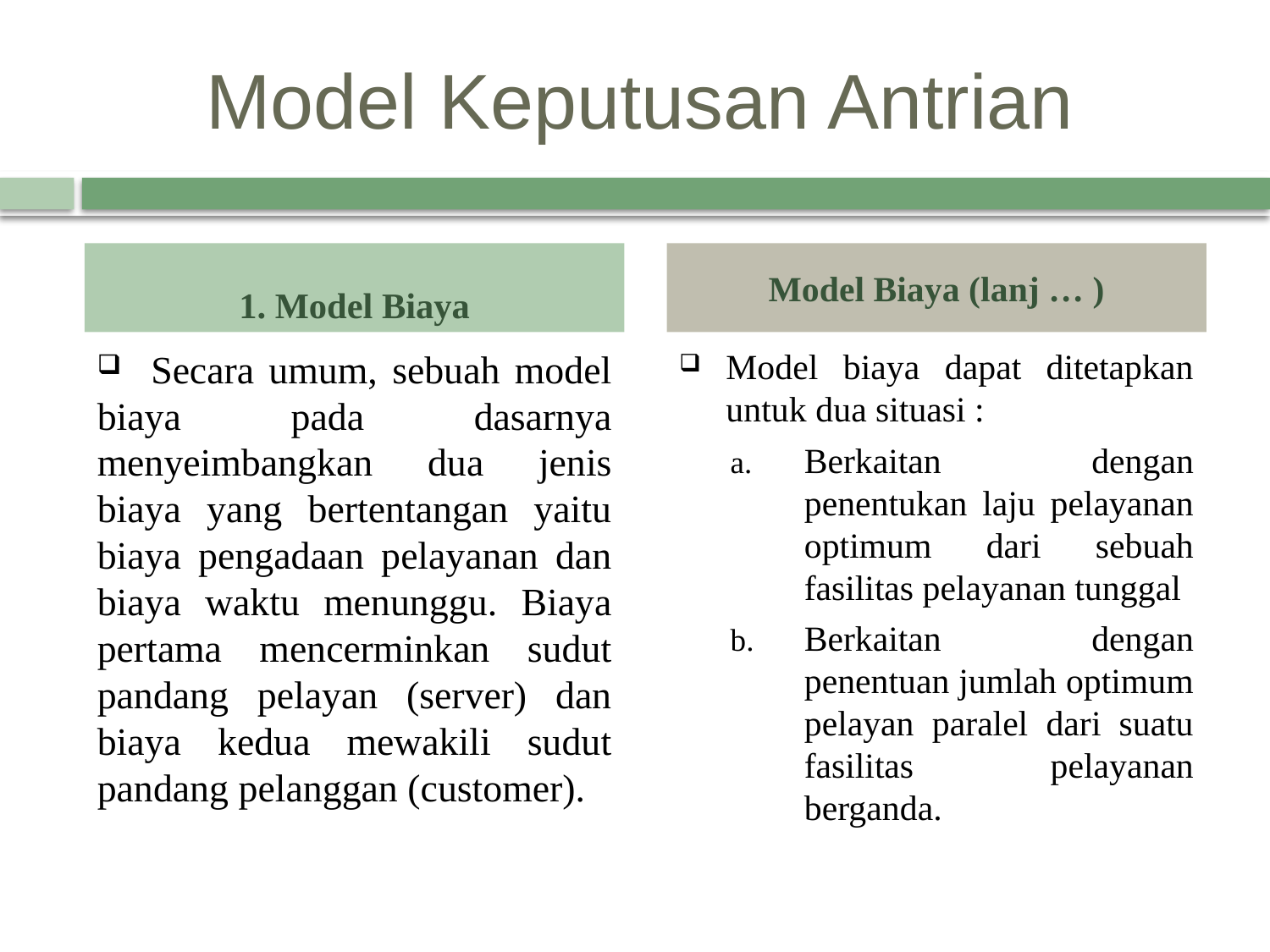

# Model Keputusan Antrian

1. Model Biaya

Model Biaya (lanj … )
  Secara umum, sebuah model biaya pada dasarnya menyeimbangkan dua jenis biaya yang bertentangan yaitu biaya pengadaan pelayanan dan biaya waktu menunggu. Biaya pertama mencerminkan sudut pandang pelayan (server) dan biaya kedua mewakili sudut pandang pelanggan (customer).

Model biaya dapat ditetapkan untuk dua situasi :
Berkaitan dengan penentukan laju pelayanan optimum dari sebuah fasilitas pelayanan tunggal
Berkaitan dengan penentuan jumlah optimum pelayan paralel dari suatu fasilitas pelayanan berganda.